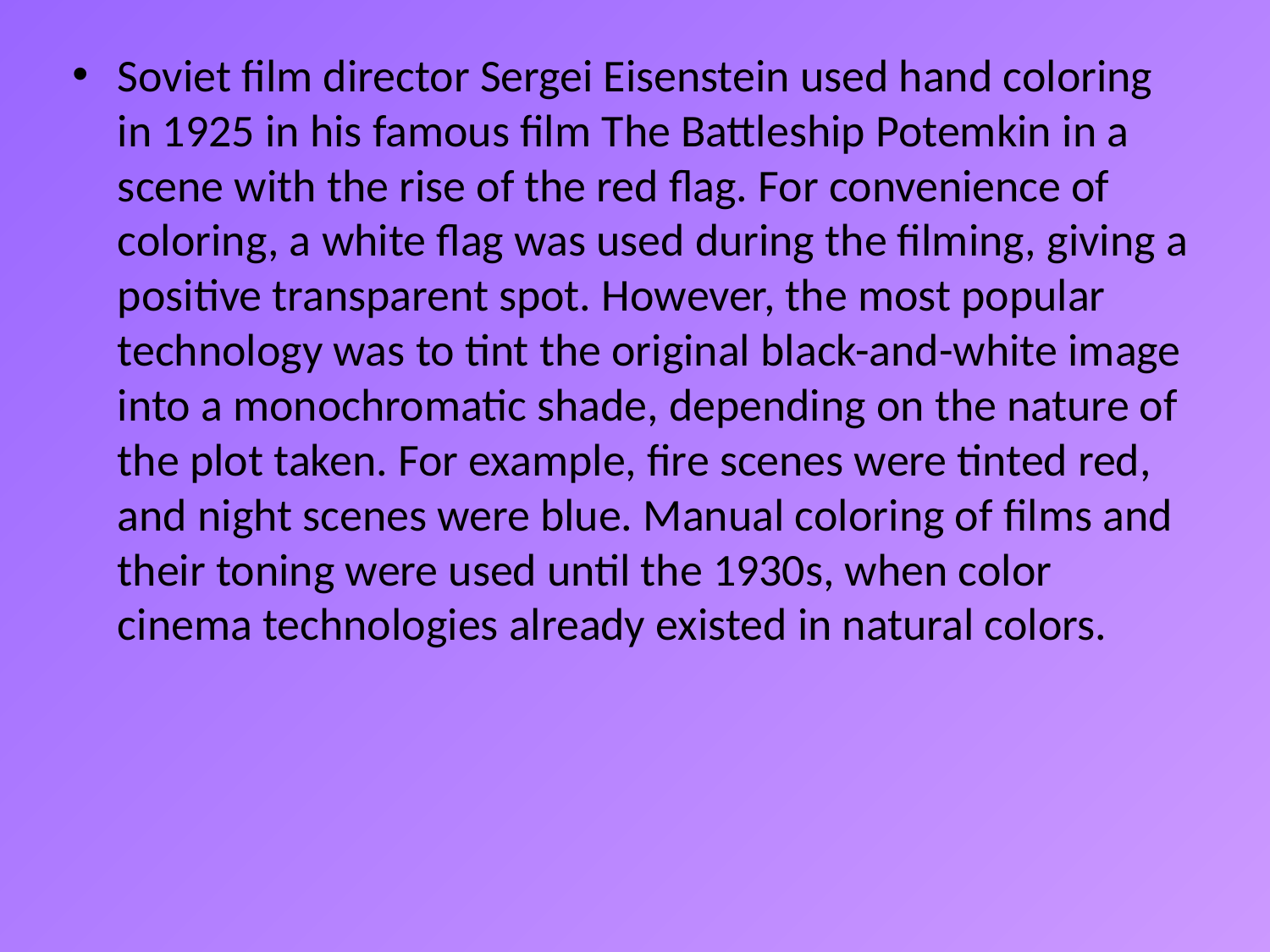

Soviet film director Sergei Eisenstein used hand coloring in 1925 in his famous film The Battleship Potemkin in a scene with the rise of the red flag. For convenience of coloring, a white flag was used during the filming, giving a positive transparent spot. However, the most popular technology was to tint the original black-and-white image into a monochromatic shade, depending on the nature of the plot taken. For example, fire scenes were tinted red, and night scenes were blue. Manual coloring of films and their toning were used until the 1930s, when color cinema technologies already existed in natural colors.